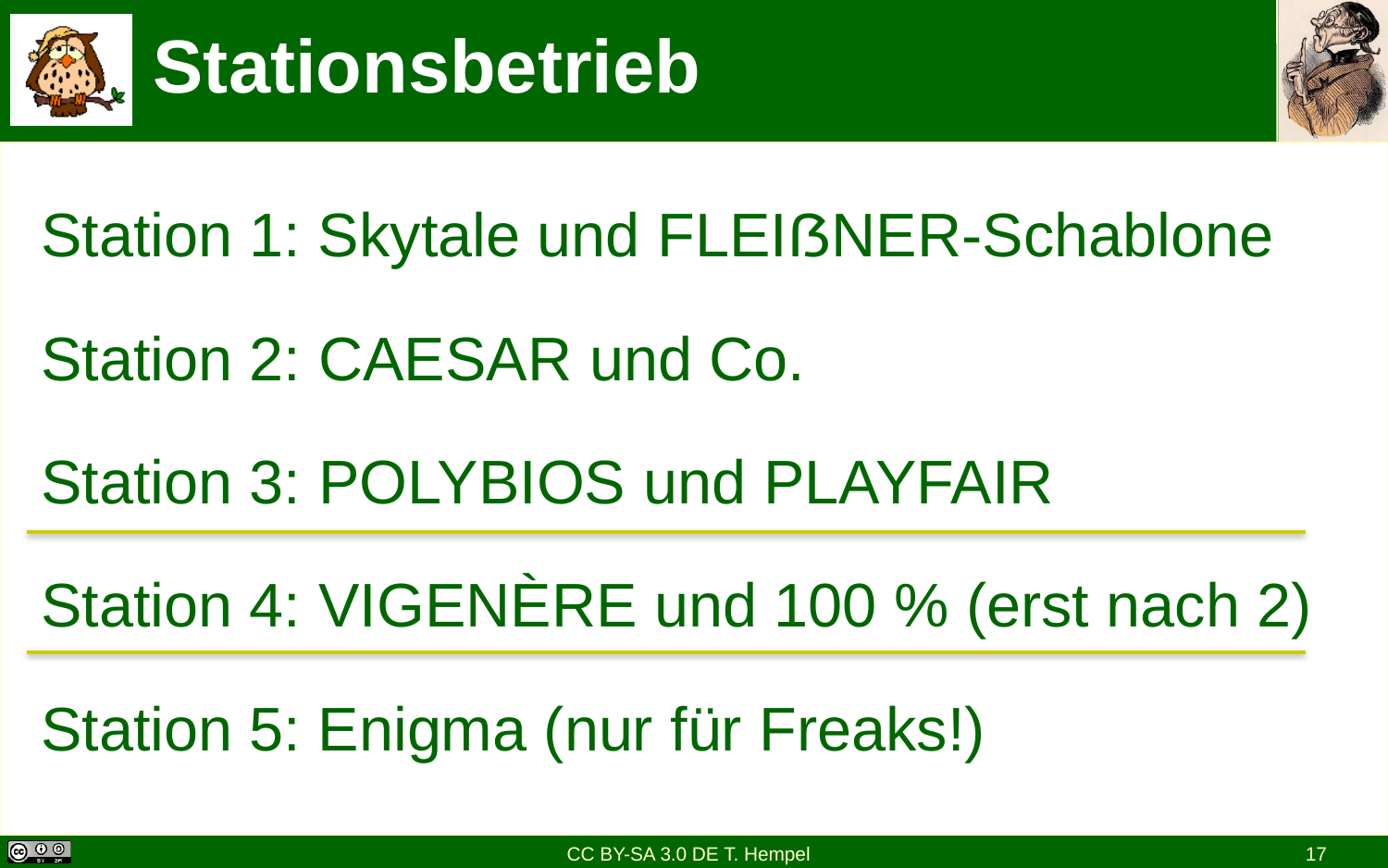

# Stationsbetrieb
Station 1: Skytale und Fleißner-Schablone
Station 2: Caesar und Co.
Station 3: Polybios und Playfair
Station 4: Vigenère und 100 % (erst nach 2)
Station 5: Enigma (nur für Freaks!)
CC BY-SA 3.0 DE T. Hempel
17